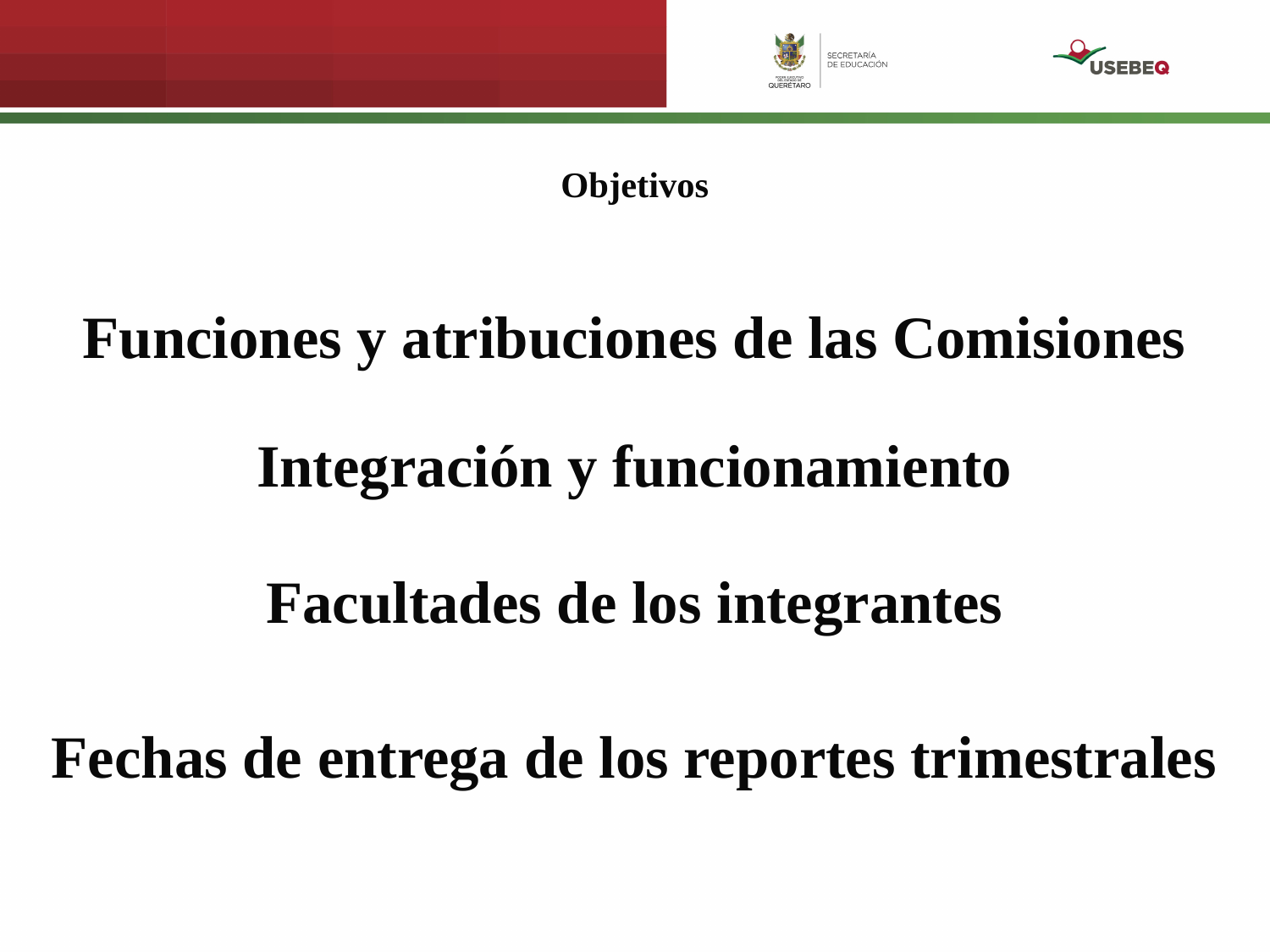

Objetivos
Funciones y atribuciones de las Comisiones
Integración y funcionamiento
Facultades de los integrantes
Fechas de entrega de los reportes trimestrales